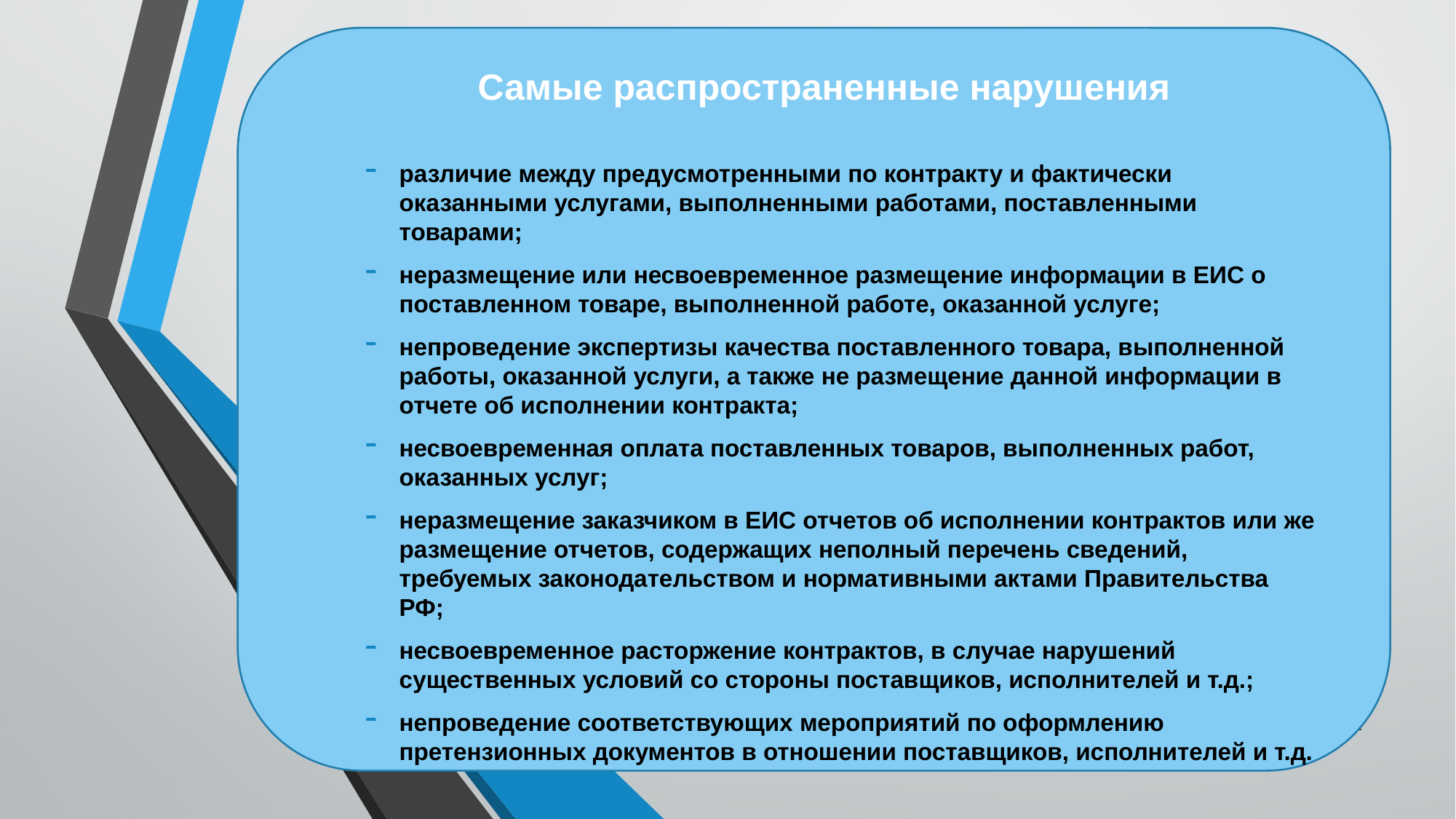

Самые распространенные нарушения
различие между предусмотренными по контракту и фактически оказанными услугами, выполненными работами, поставленными товарами;
неразмещение или несвоевременное размещение информации в ЕИС о поставленном товаре, выполненной работе, оказанной услуге;
непроведение экспертизы качества поставленного товара, выполненной работы, оказанной услуги, а также не размещение данной информации в отчете об исполнении контракта;
несвоевременная оплата поставленных товаров, выполненных работ, оказанных услуг;
неразмещение заказчиком в ЕИС отчетов об исполнении контрактов или же размещение отчетов, содержащих неполный перечень сведений, требуемых законодательством и нормативными актами Правительства РФ;
несвоевременное расторжение контрактов, в случае нарушений существенных условий со стороны поставщиков, исполнителей и т.д.;
непроведение соответствующих мероприятий по оформлению претензионных документов в отношении поставщиков, исполнителей и т.д.
2